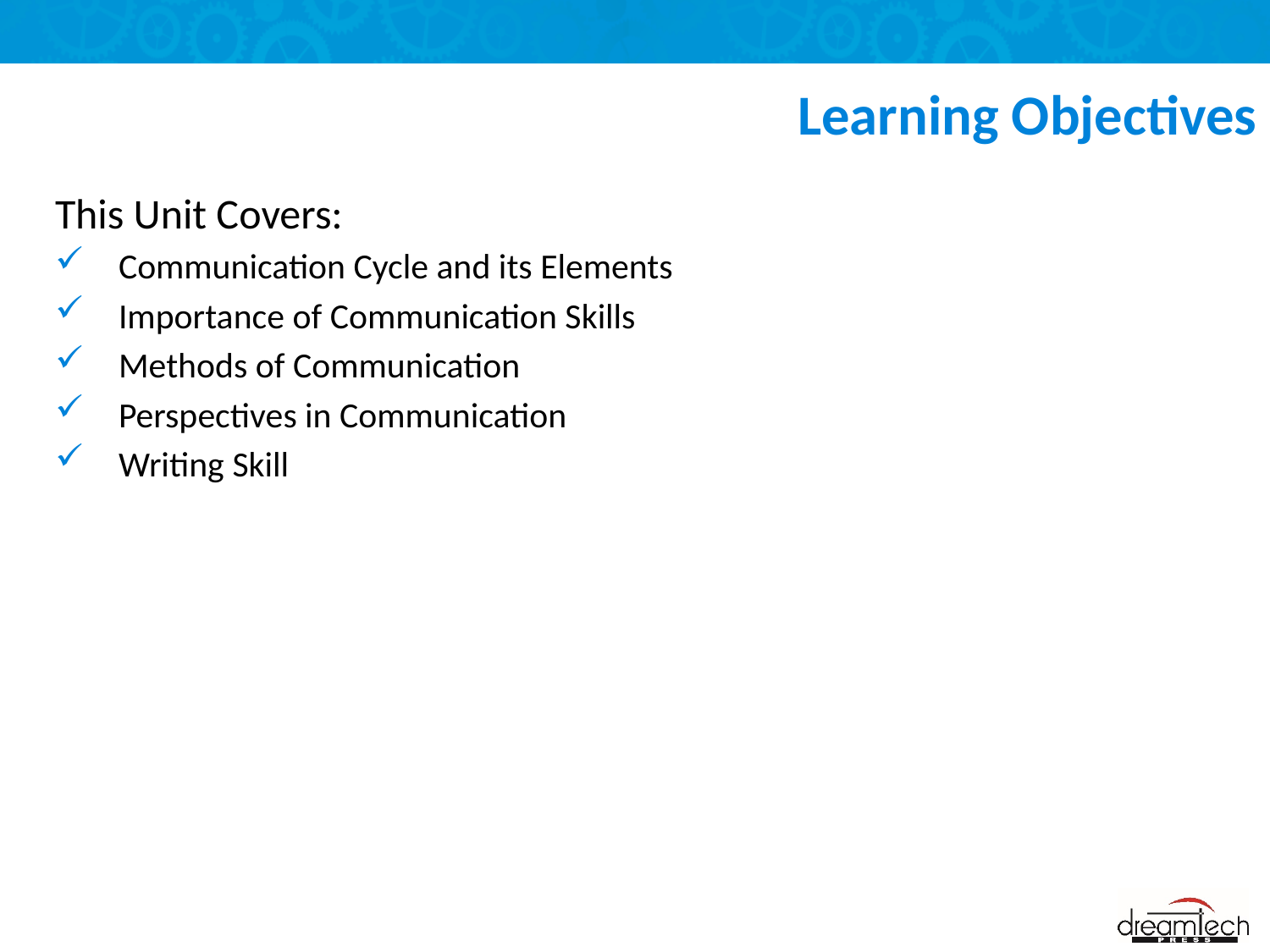

# Learning Objectives
This Unit Covers:
Communication Cycle and its Elements
Importance of Communication Skills
Methods of Communication
Perspectives in Communication
Writing Skill